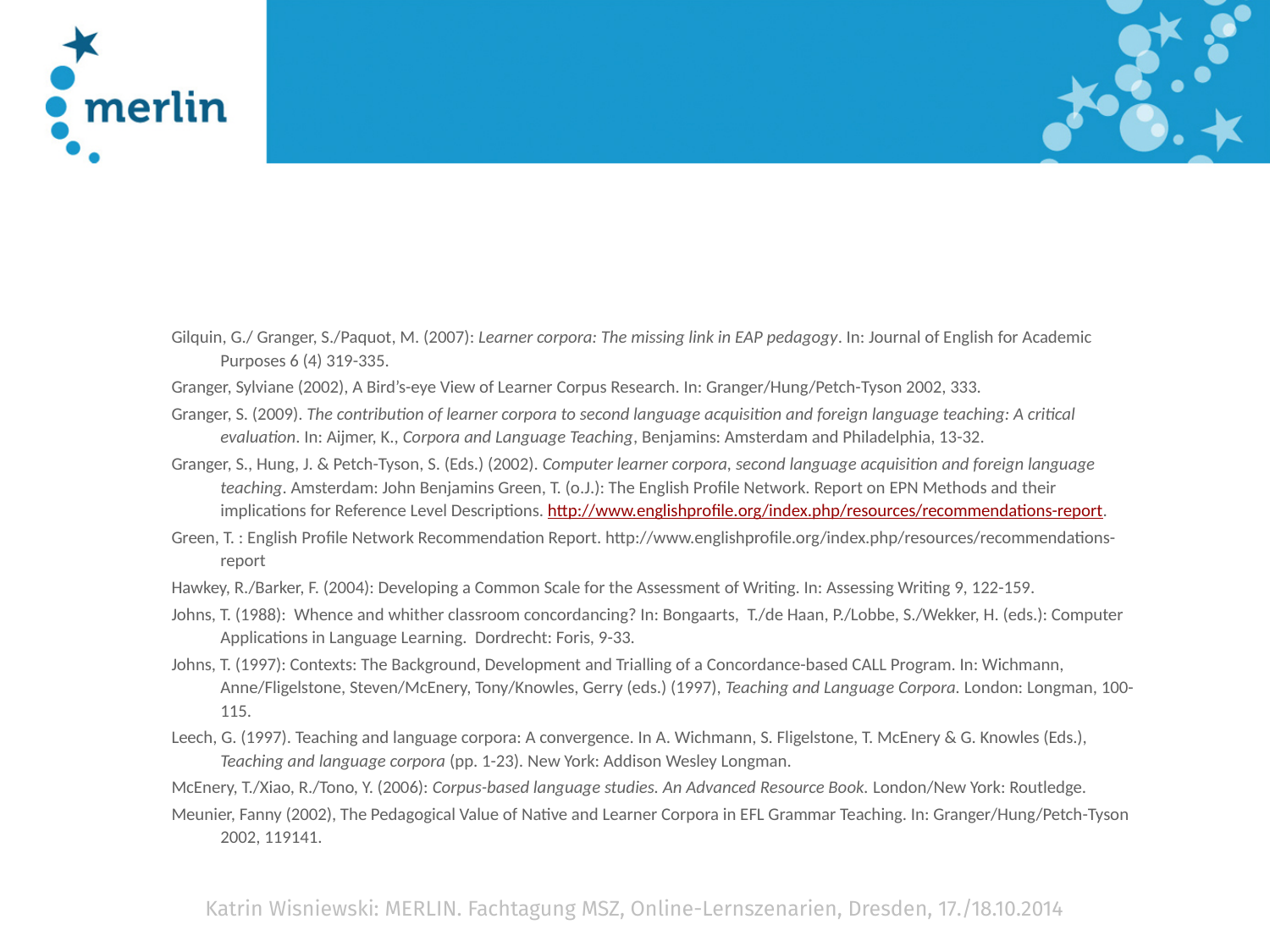

#
Gilquin, G./ Granger, S./Paquot, M. (2007): Learner corpora: The missing link in EAP pedagogy. In: Journal of English for Academic Purposes 6 (4) 319-335.
Granger, Sylviane (2002), A Bird’s-eye View of Learner Corpus Research. In: Granger/Hung/Petch-Tyson 2002, 333.
Granger, S. (2009). The contribution of learner corpora to second language acquisition and foreign language teaching: A critical evaluation. In: Aijmer, K., Corpora and Language Teaching, Benjamins: Amsterdam and Philadelphia, 13-32.
Granger, S., Hung, J. & Petch-Tyson, S. (Eds.) (2002). Computer learner corpora, second language acquisition and foreign language teaching. Amsterdam: John Benjamins Green, T. (o.J.): The English Profile Network. Report on EPN Methods and their implications for Reference Level Descriptions. http://www.englishprofile.org/index.php/resources/recommendations-report.
Green, T. : English Profile Network Recommendation Report. http://www.englishprofile.org/index.php/resources/recommendations-report
Hawkey, R./Barker, F. (2004): Developing a Common Scale for the Assessment of Writing. In: Assessing Writing 9, 122-159.
Johns, T. (1988):  Whence and whither classroom concordancing? In: Bongaarts,  T./de Haan, P./Lobbe, S./Wekker, H. (eds.): Computer Applications in Language Learning.  Dordrecht: Foris, 9-33.
Johns, T. (1997): Contexts: The Background, Development and Trialling of a Concordance-based CALL Program. In: Wichmann, Anne/Fligelstone, Steven/McEnery, Tony/Knowles, Gerry (eds.) (1997), Teaching and Language Corpora. London: Longman, 100-115.
Leech, G. (1997). Teaching and language corpora: A convergence. In A. Wichmann, S. Fligelstone, T. McEnery & G. Knowles (Eds.), Teaching and language corpora (pp. 1-23). New York: Addison Wesley Longman.
McEnery, T./Xiao, R./Tono, Y. (2006): Corpus-based language studies. An Advanced Resource Book. London/New York: Routledge.
Meunier, Fanny (2002), The Pedagogical Value of Native and Learner Corpora in EFL Grammar Teaching. In: Granger/Hung/Petch-Tyson 2002, 119141.